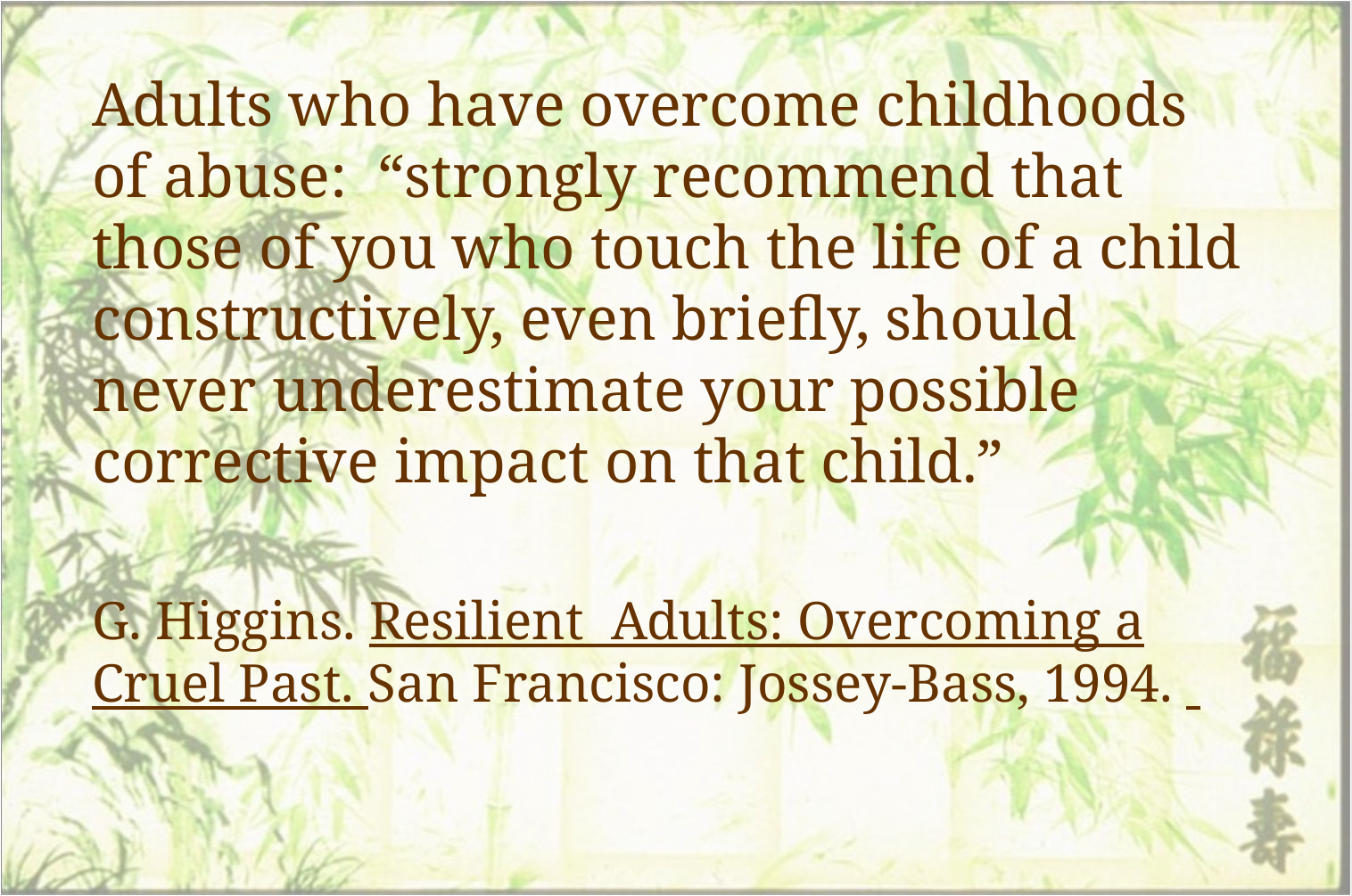

Adults who have overcome childhoods  of abuse:  “strongly recommend that those of you who touch the life of a child constructively, even briefly, should never underestimate your possible corrective impact on that child.”

G. Higgins. Resilient  Adults: Overcoming a Cruel Past. San Francisco: Jossey-Bass, 1994.